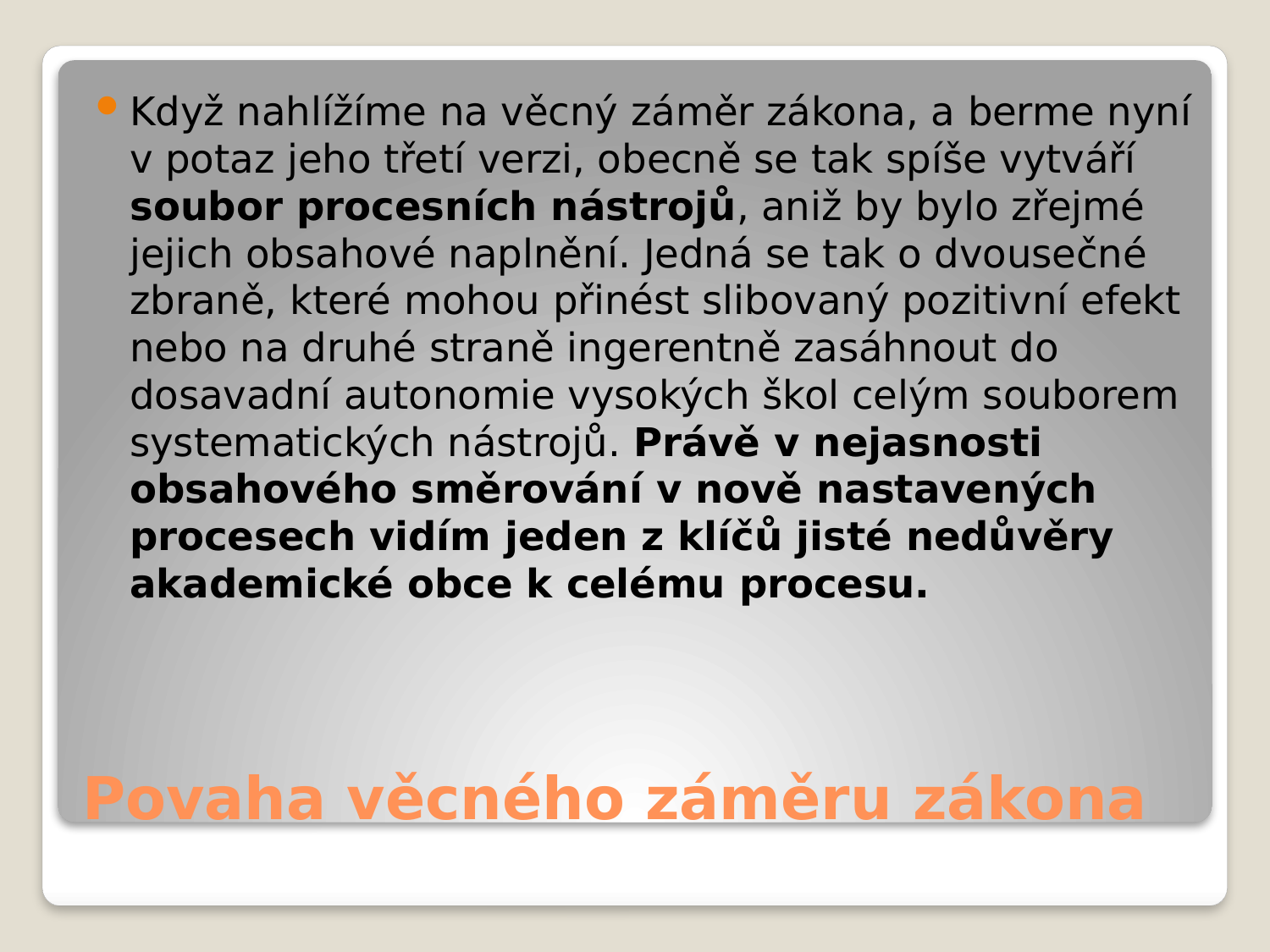

Když nahlížíme na věcný záměr zákona, a berme nyní v potaz jeho třetí verzi, obecně se tak spíše vytváří soubor procesních nástrojů, aniž by bylo zřejmé jejich obsahové naplnění. Jedná se tak o dvousečné zbraně, které mohou přinést slibovaný pozitivní efekt nebo na druhé straně ingerentně zasáhnout do dosavadní autonomie vysokých škol celým souborem systematických nástrojů. Právě v nejasnosti obsahového směrování v nově nastavených procesech vidím jeden z klíčů jisté nedůvěry akademické obce k celému procesu.

# Povaha věcného záměru zákona